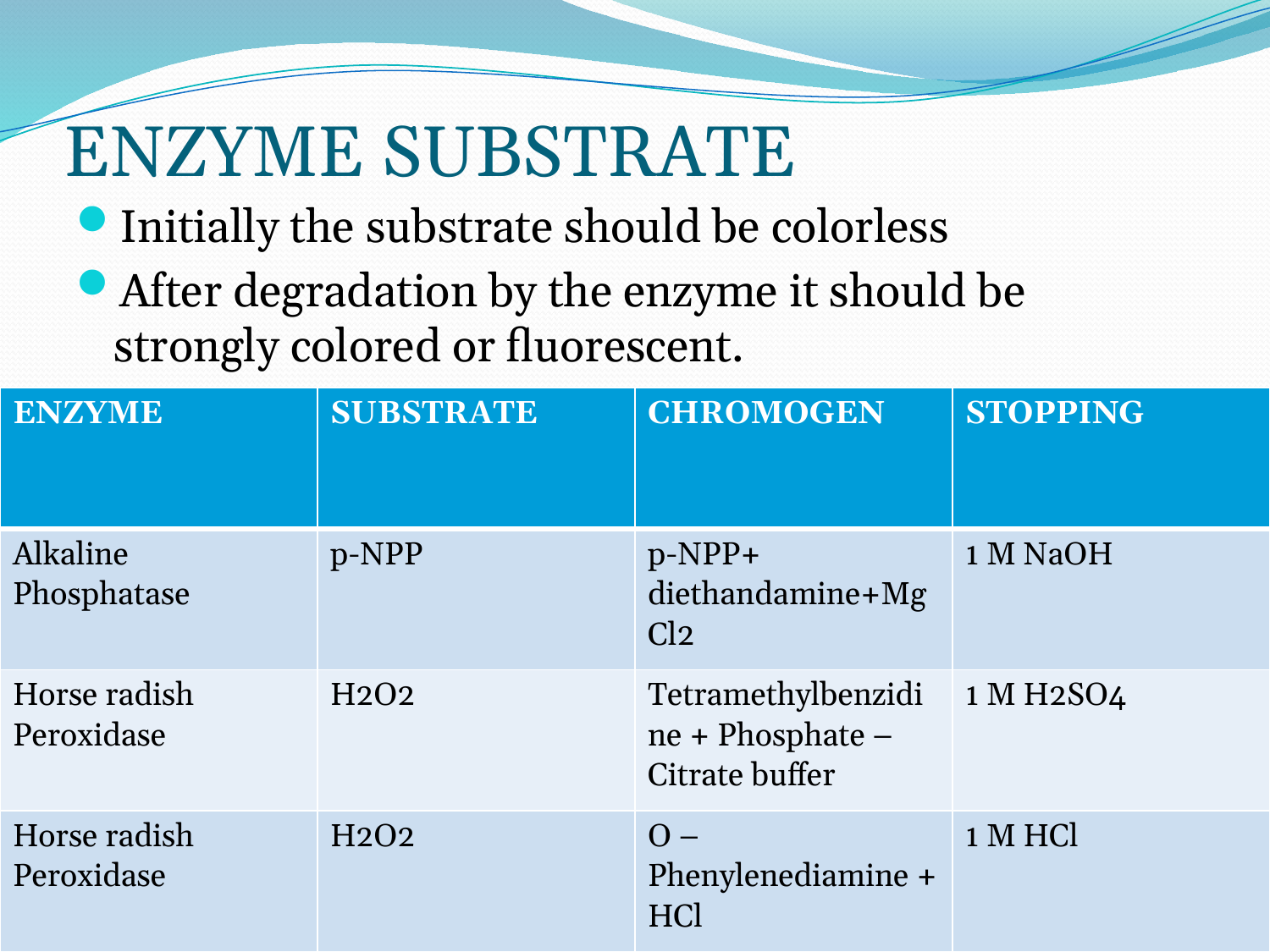

# ENZYME SUBSTRATE
Initially the substrate should be colorless
After degradation by the enzyme it should be strongly colored or fluorescent.

| ENZYME | SUBSTRATE | CHROMOGEN | STOPPING |
| --- | --- | --- | --- |
| Alkaline Phosphatase | p-NPP | p-NPP+ diethandamine+MgCl2 | 1 M NaOH |
| Horse radish Peroxidase | H2O2 | Tetramethylbenzidine + Phosphate – Citrate buffer | 1 M H2SO4 |
| Horse radish Peroxidase | H2O2 | O – Phenylenediamine + HCl | 1 M HCl |